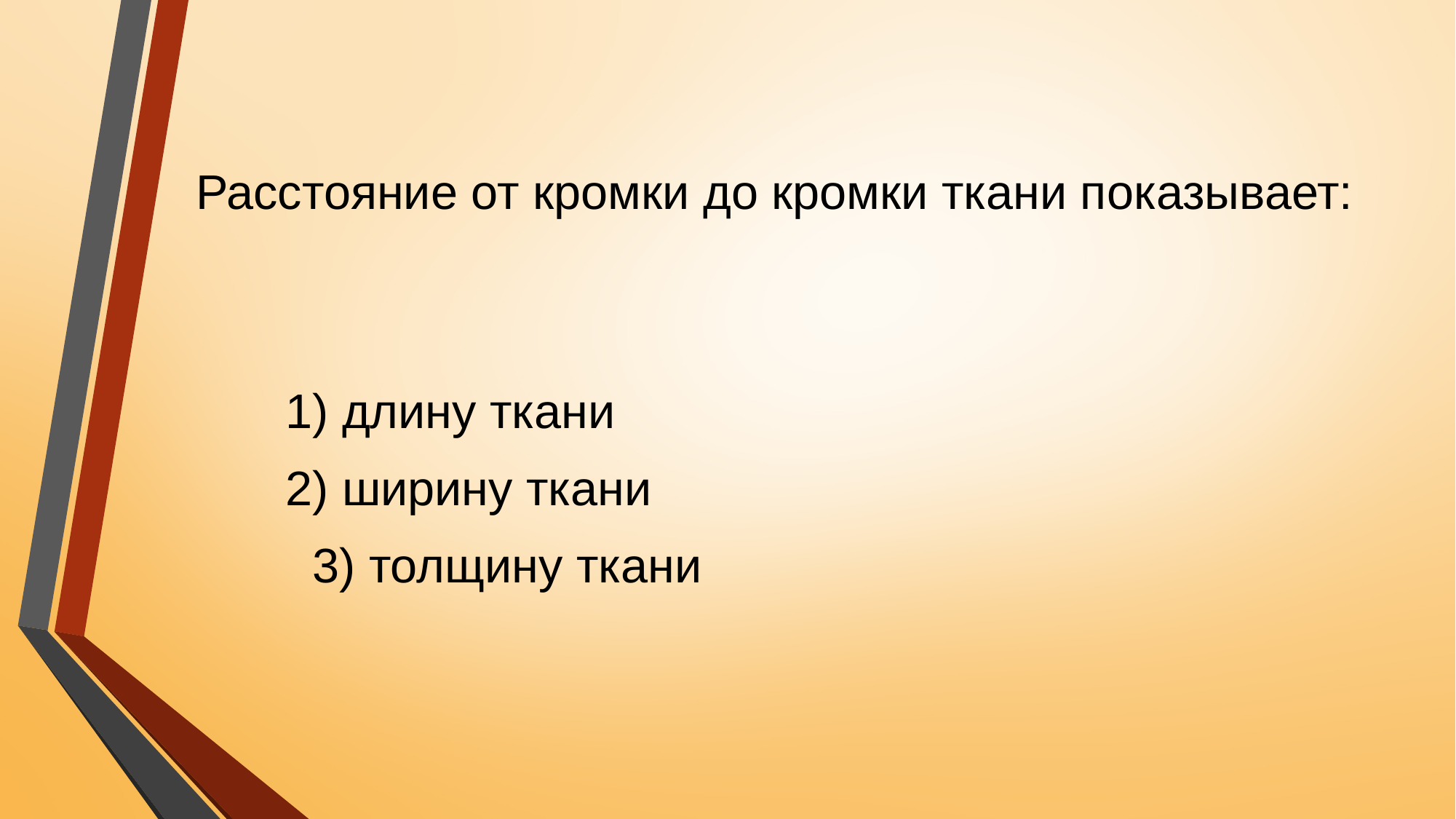

# Расстояние от кромки до кромки ткани показывает:
1) длину ткани
2) ширину ткани
  3) толщину ткани